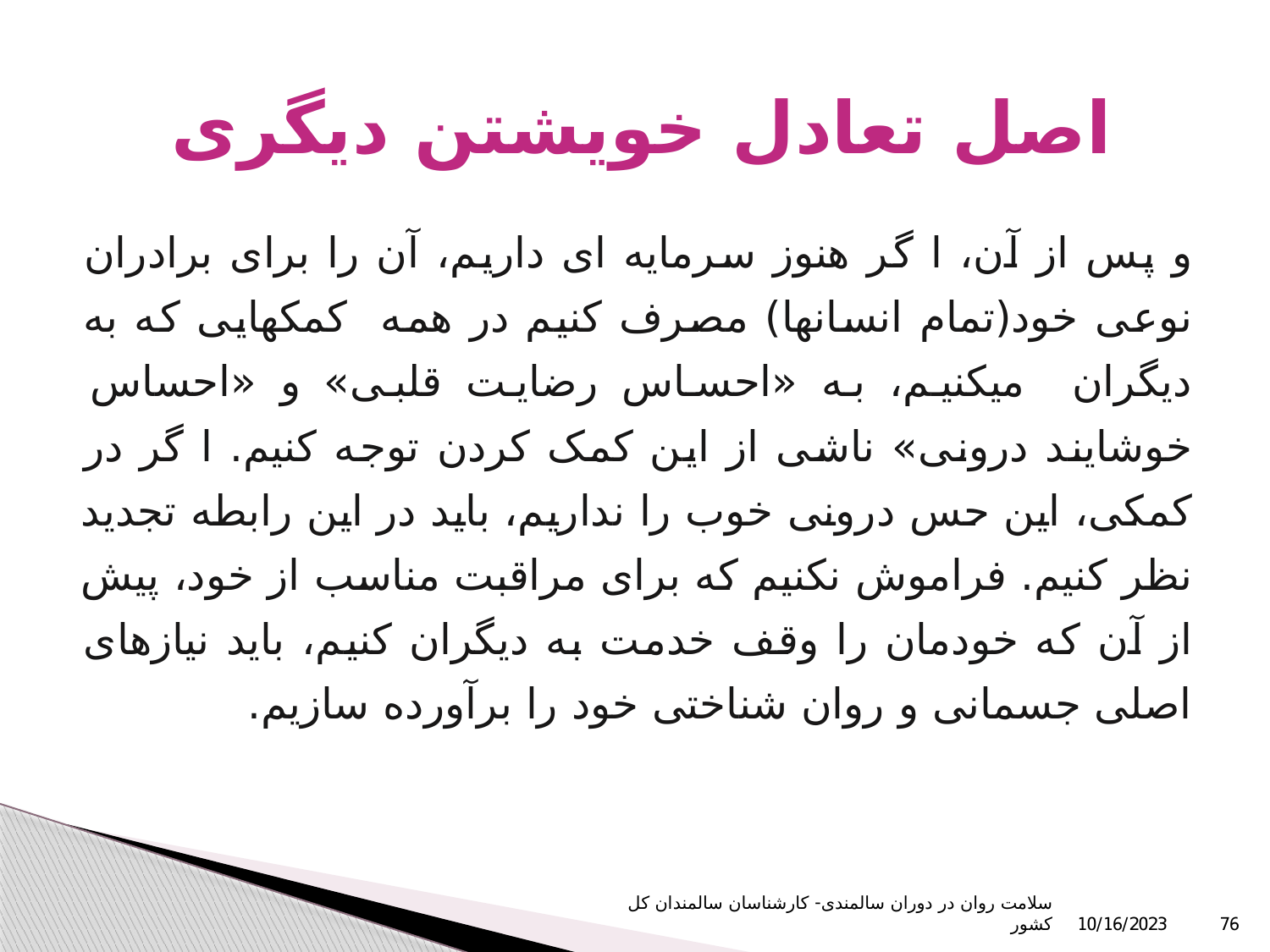

# اصل تعادل خویشتن دیگری
و پس از آن، ا گر هنوز سرمایه ای داریم، آن را برای برادران نوعی خود(تمام انسانها) مصرف کنیم در همه  کمکهایی که به دیگران  میکنیم، به «احساس رضایت قلبی» و «احساس خوشایند درونی» ناشی از این کمک کردن توجه کنیم. ا گر در کمکی، این حس درونی خوب را نداریم، باید در این رابطه تجدید نظر کنیم. فراموش نکنیم که برای مراقبت مناسب از خود، پیش از آن که خودمان را وقف خدمت به دیگران کنیم، باید نیازهای اصلی جسمانی و روان شناختی خود را برآورده سازیم.
سلامت روان در دوران سالمندی- کارشناسان سالمندان کل کشور
10/16/2023
76